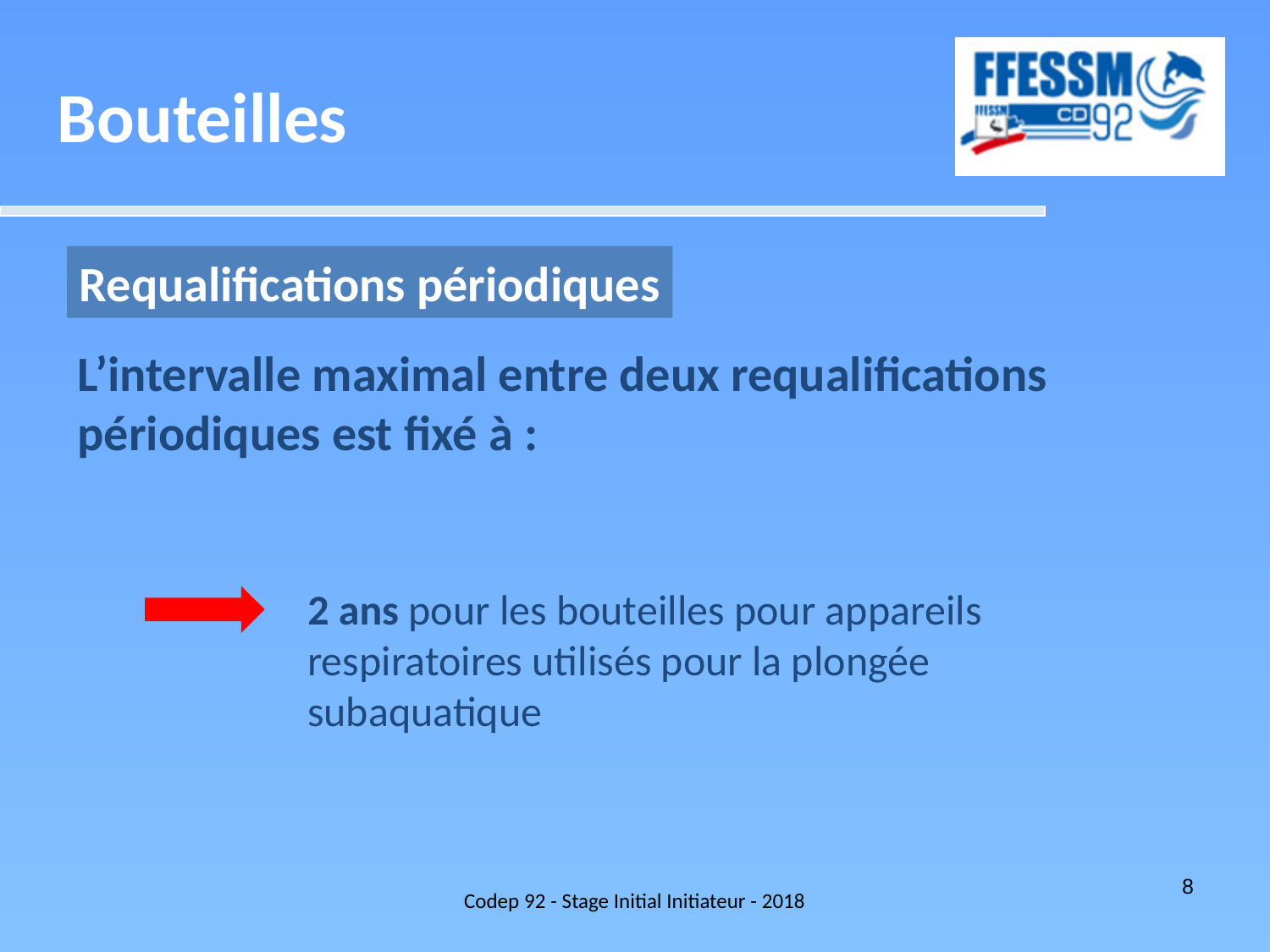

Bouteilles
Requalifications périodiques
L’intervalle maximal entre deux requalifications périodiques est fixé à :
2 ans pour les bouteilles pour appareils respiratoires utilisés pour la plongée subaquatique

Codep 92 - Stage Initial Initiateur - 2018
8